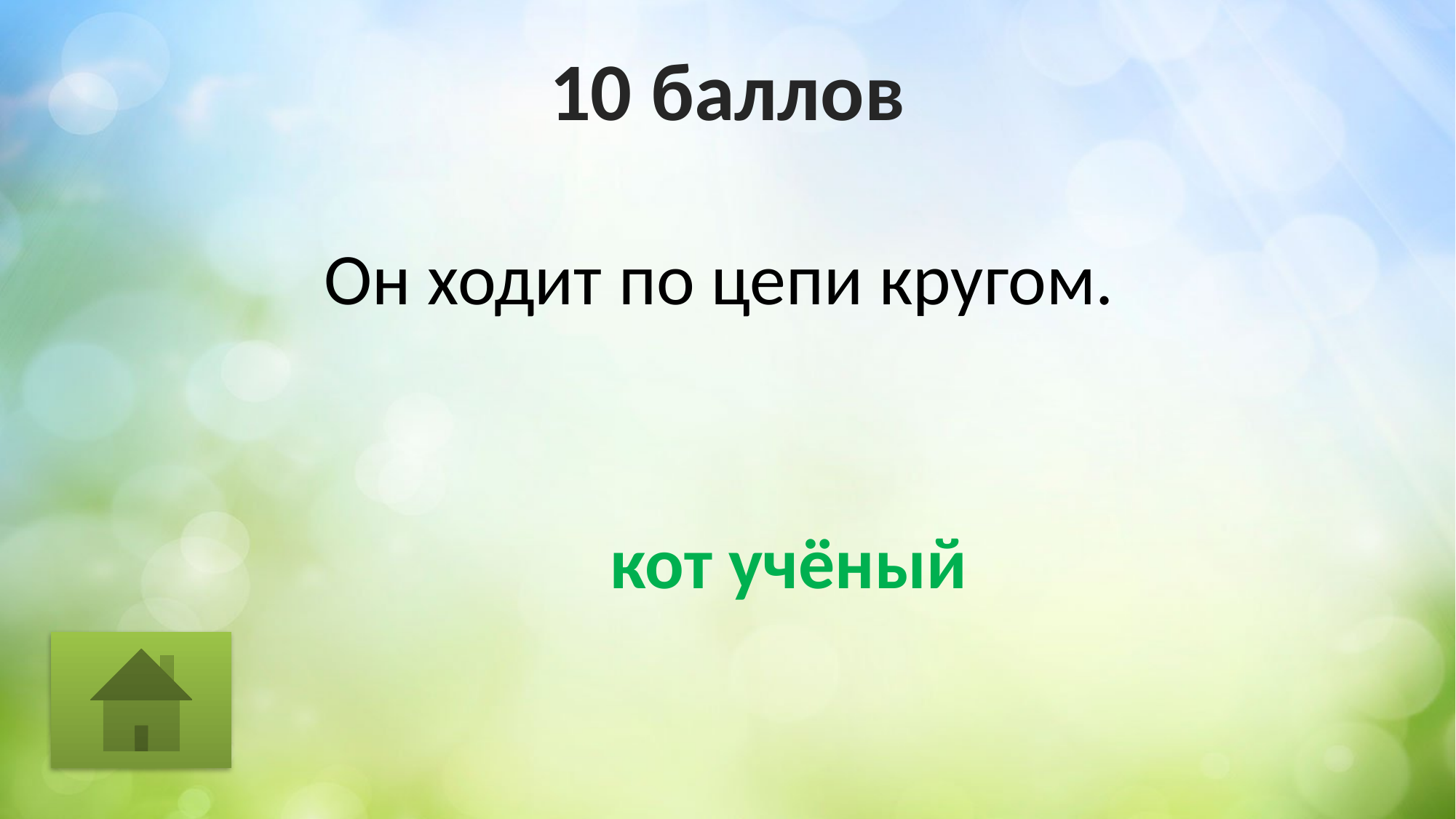

# 10 баллов
Он ходит по цепи кругом.
кот учёный